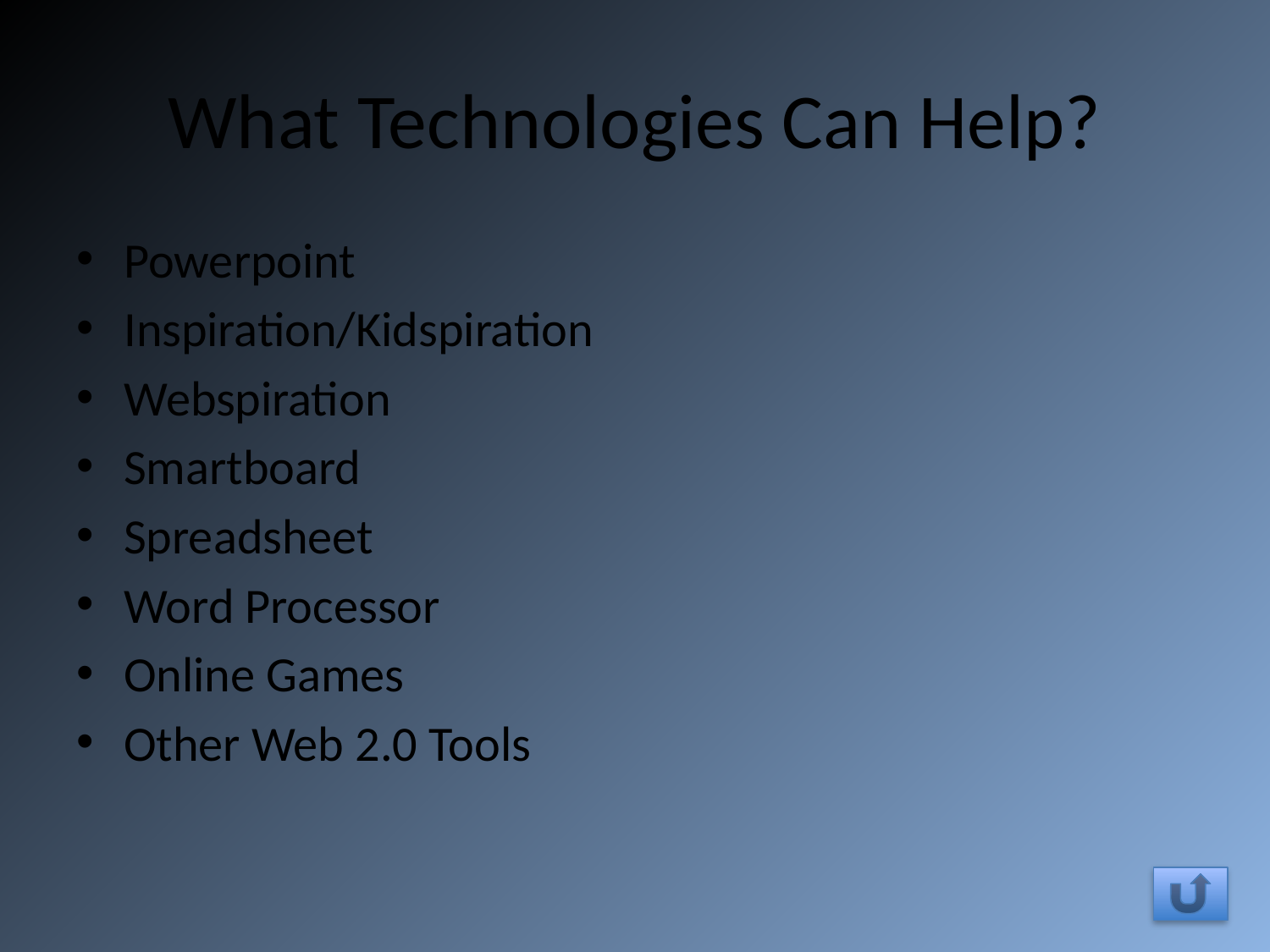

# What Technologies Can Help?
Powerpoint
Inspiration/Kidspiration
Webspiration
Smartboard
Spreadsheet
Word Processor
Online Games
Other Web 2.0 Tools